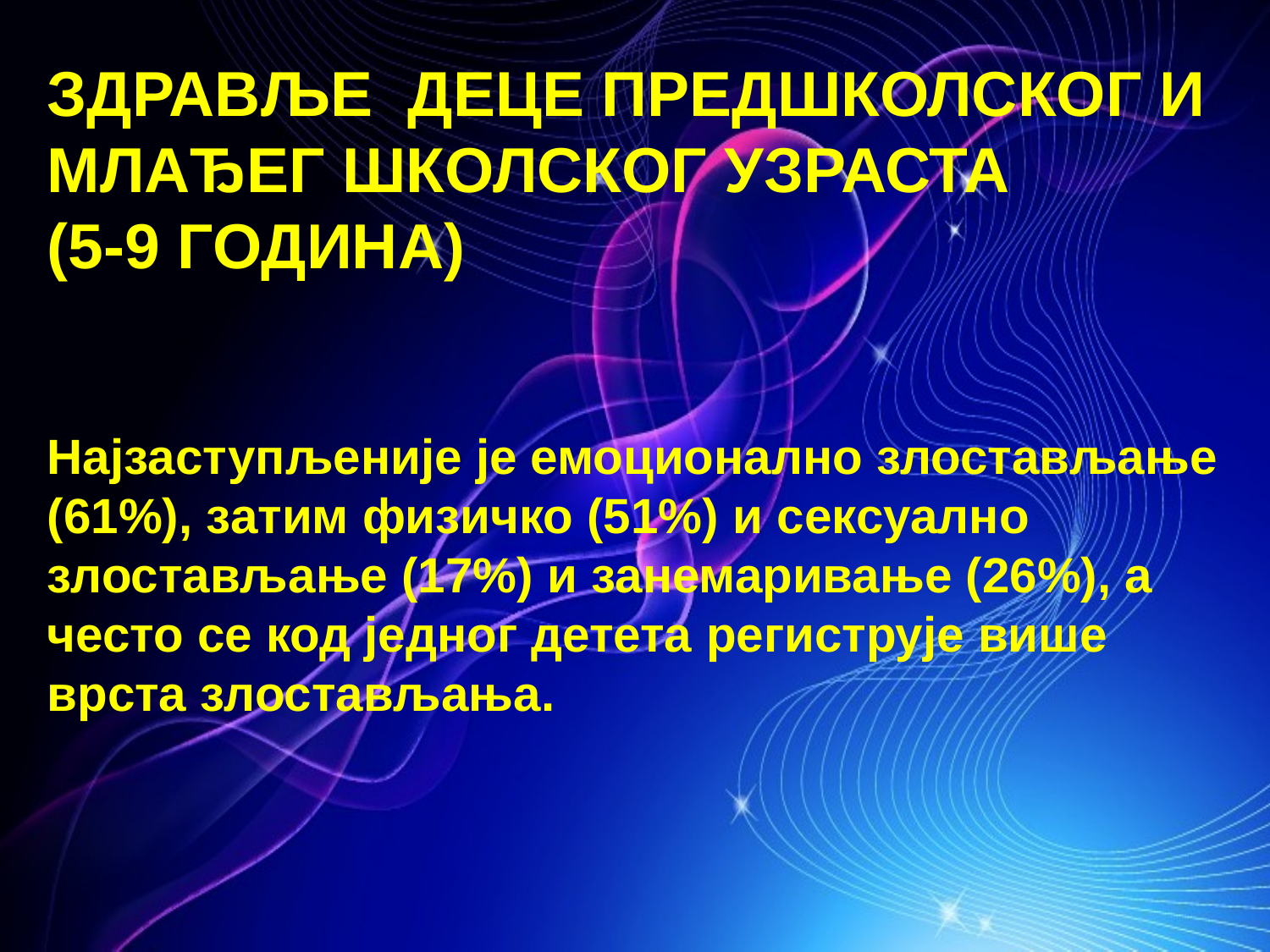

ЗДРАВЉЕ  ДЕЦЕ ПРЕДШКОЛСКОГ И МЛАЂЕГ ШКОЛСКОГ УЗРАСТА
(5-9 ГОДИНА)

Најзаступљеније је емоционално злостављање (61%), затим физичко (51%) и сексуално злостављање (17%) и занемаривање (26%), а често се код једног детета региструје више врста злостављања.